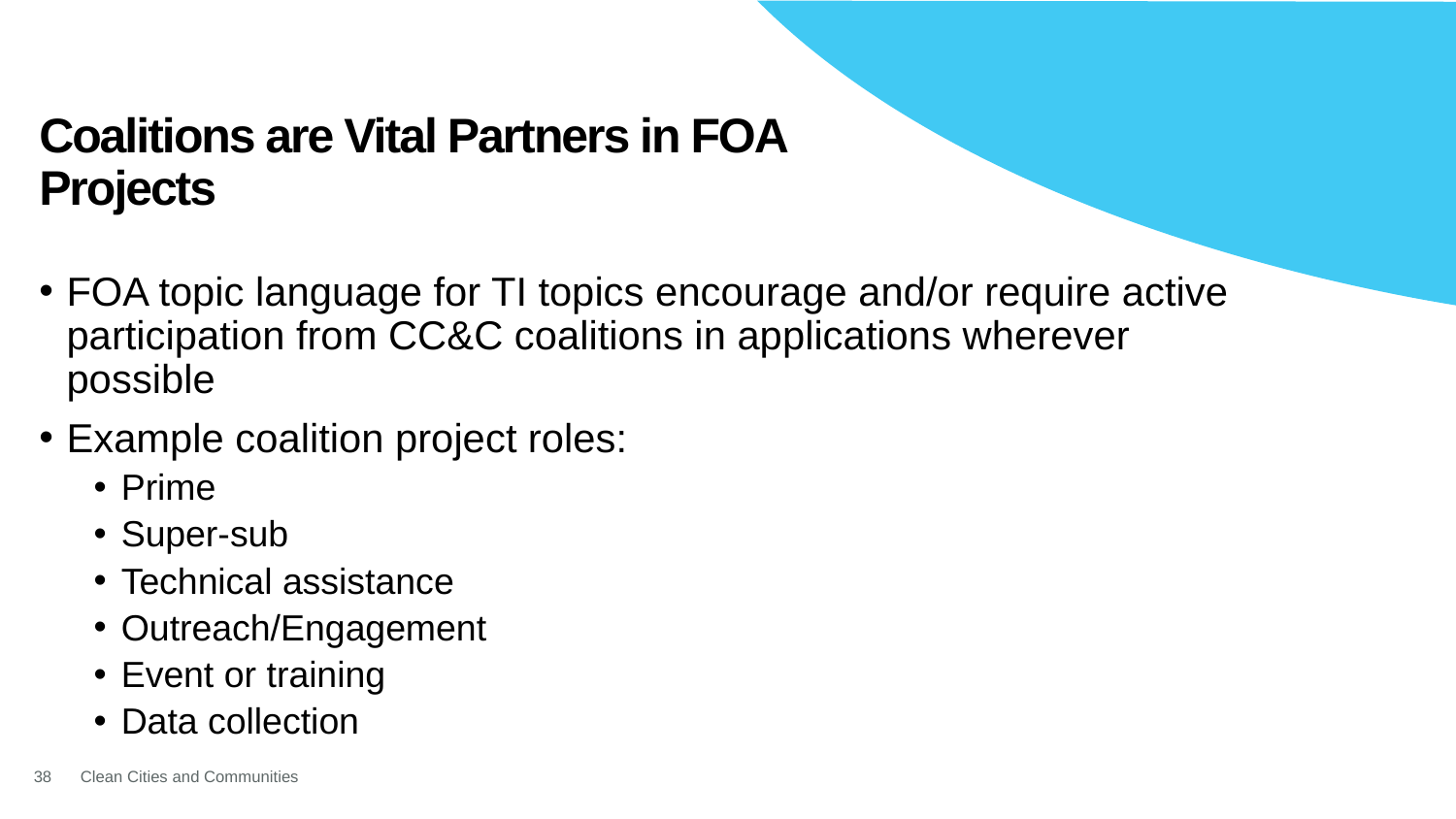

# Coalitions are Vital Partners in FOA Projects
FOA topic language for TI topics encourage and/or require active participation from CC&C coalitions in applications wherever possible
Example coalition project roles:
Prime
Super-sub
Technical assistance
Outreach/Engagement
Event or training
Data collection

38
Clean Cities and Communities